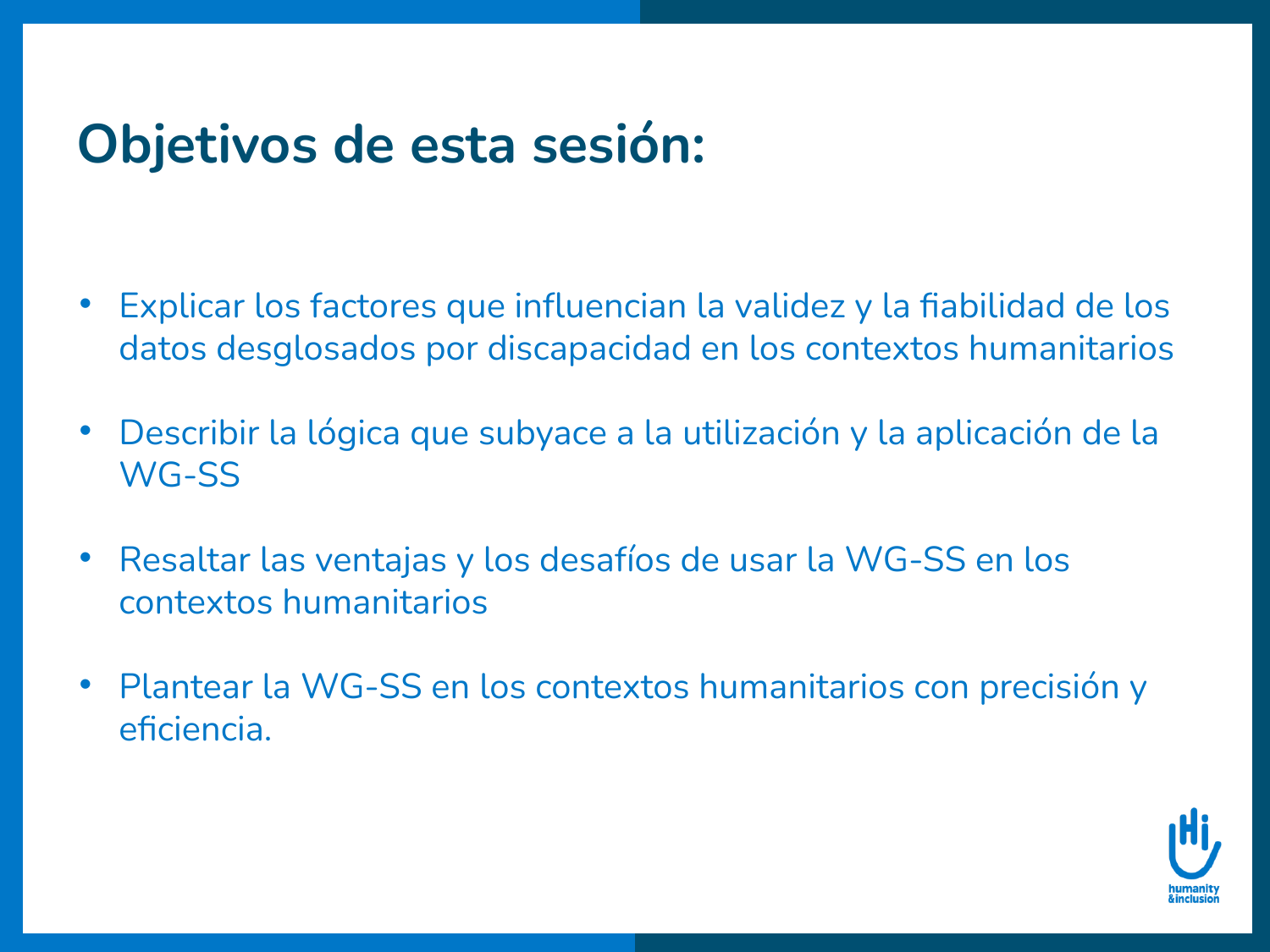

# Objetivos de esta sesión:

Explicar los factores que influencian la validez y la fiabilidad de los datos desglosados por discapacidad en los contextos humanitarios

Describir la lógica que subyace a la utilización y la aplicación de la WG-SS

Resaltar las ventajas y los desafíos de usar la WG-SS en los contextos humanitarios

Plantear la WG-SS en los contextos humanitarios con precisión y eficiencia.